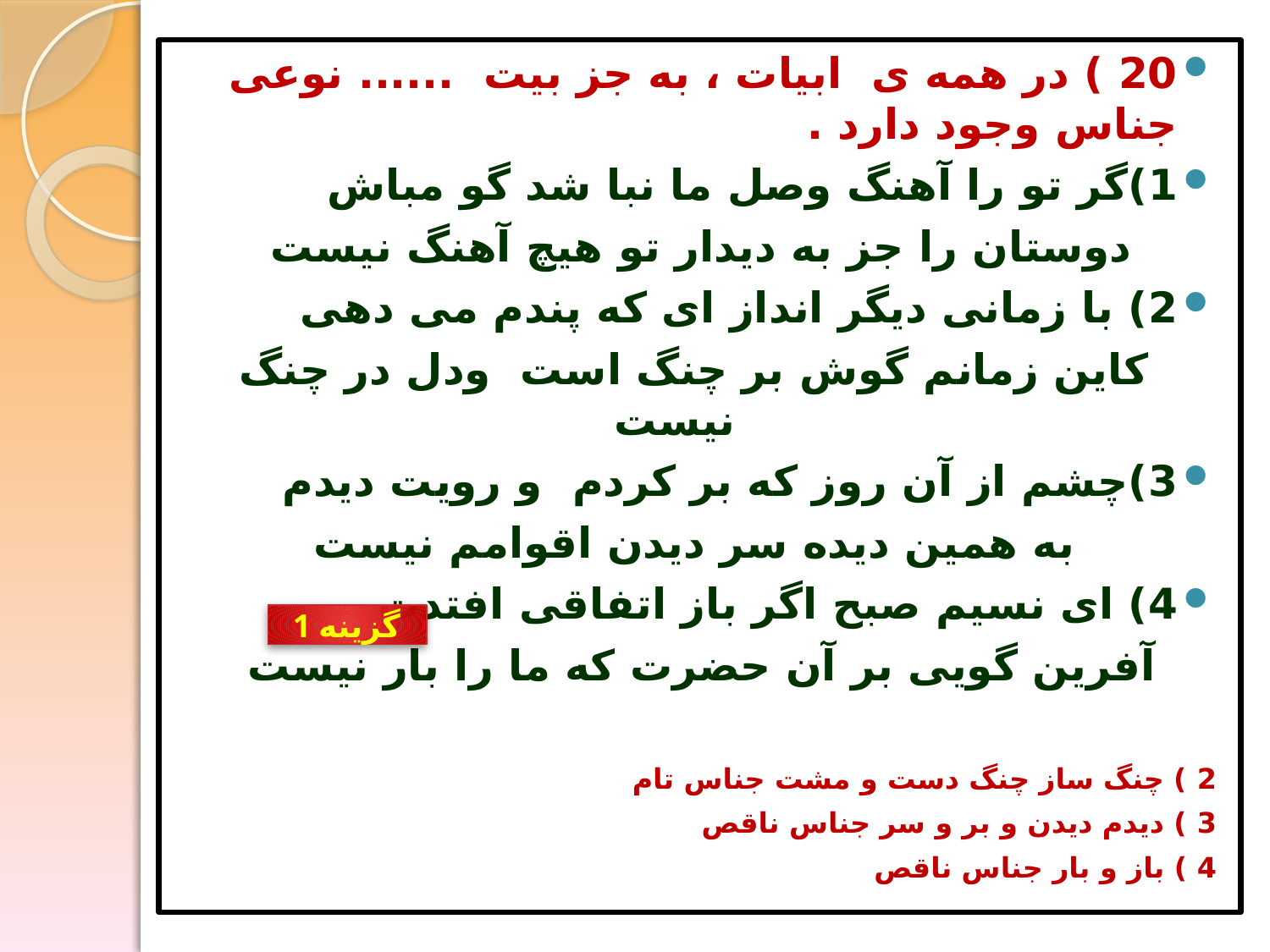

20 ) در همه ی  ابیات ، به جز بیت  ...... نوعی جناس وجود دارد .
1)گر تو را آهنگ وصل ما نبا شد گو مباش
دوستان را جز به دیدار تو هیچ آهنگ نیست
2) با زمانی دیگر انداز ای که پندم می دهی
کاین زمانم گوش بر چنگ است  ودل در چنگ نیست
3)چشم از آن روز که بر کردم  و رویت دیدم
به همین دیده سر دیدن اقوامم نیست
4) ای نسیم صبح اگر باز اتفاقی افتدت
آفرین گویی بر آن حضرت که ما را بار نیست

2 ) چنگ ساز چنگ دست و مشت جناس تام
3 ) ديدم ديدن و بر و سر جناس ناقص
4 ) باز و بار جناس ناقص

گزینه 1